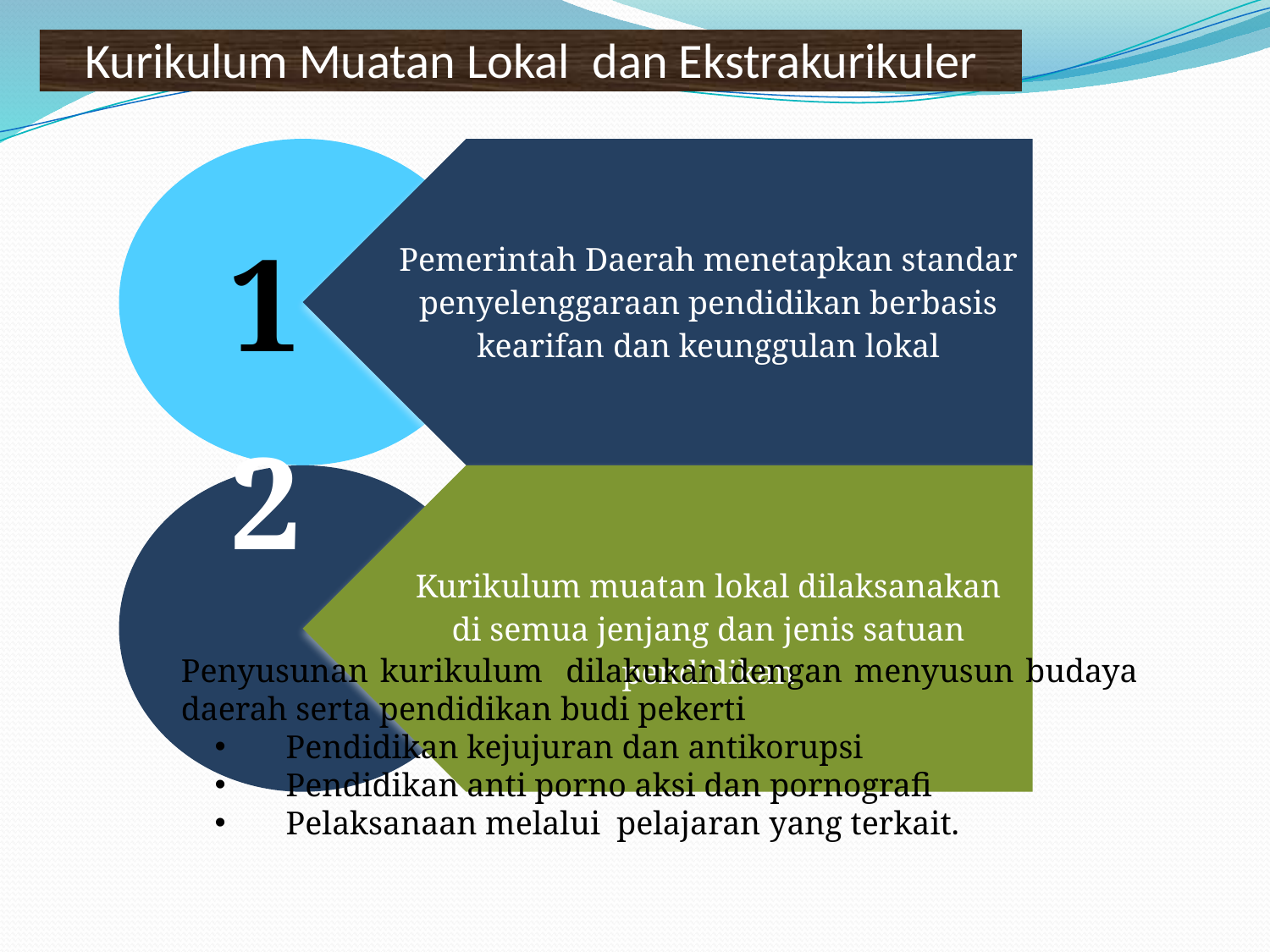

# Kurikulum Muatan Lokal  dan Ekstrakurikuler
Pemerintah Daerah menetapkan standar penyelenggaraan pendidikan berbasis kearifan dan keunggulan lokal
1
2
Penyusunan kurikulum  dilakukan dengan menyusun budaya daerah serta pendidikan budi pekerti
     Pendidikan kejujuran dan antikorupsi
     Pendidikan anti porno aksi dan pornografi
     Pelaksanaan melalui  pelajaran yang terkait.